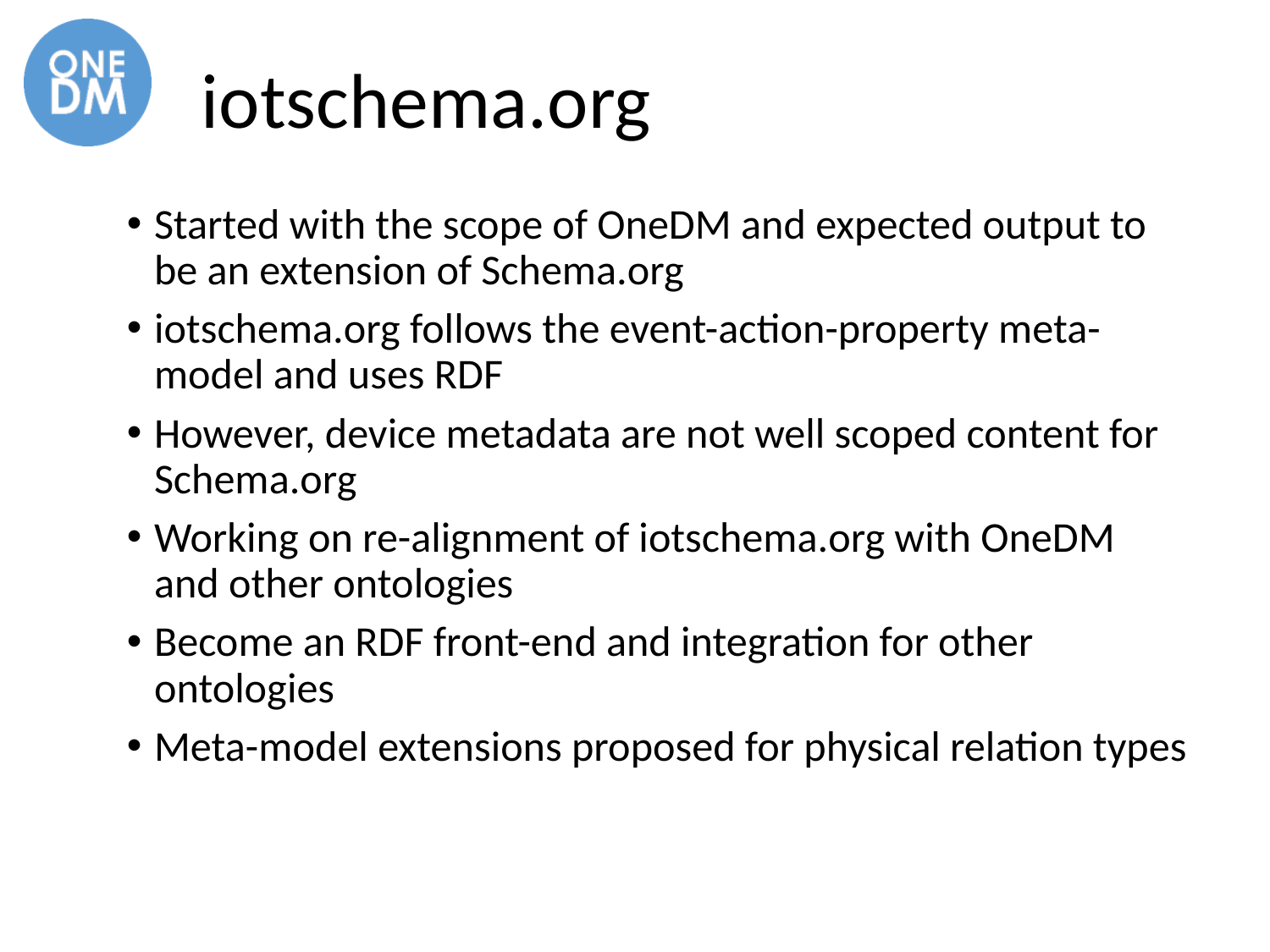

# iotschema.org
Started with the scope of OneDM and expected output to be an extension of Schema.org
iotschema.org follows the event-action-property meta-model and uses RDF
However, device metadata are not well scoped content for Schema.org
Working on re-alignment of iotschema.org with OneDM and other ontologies
Become an RDF front-end and integration for other ontologies
Meta-model extensions proposed for physical relation types